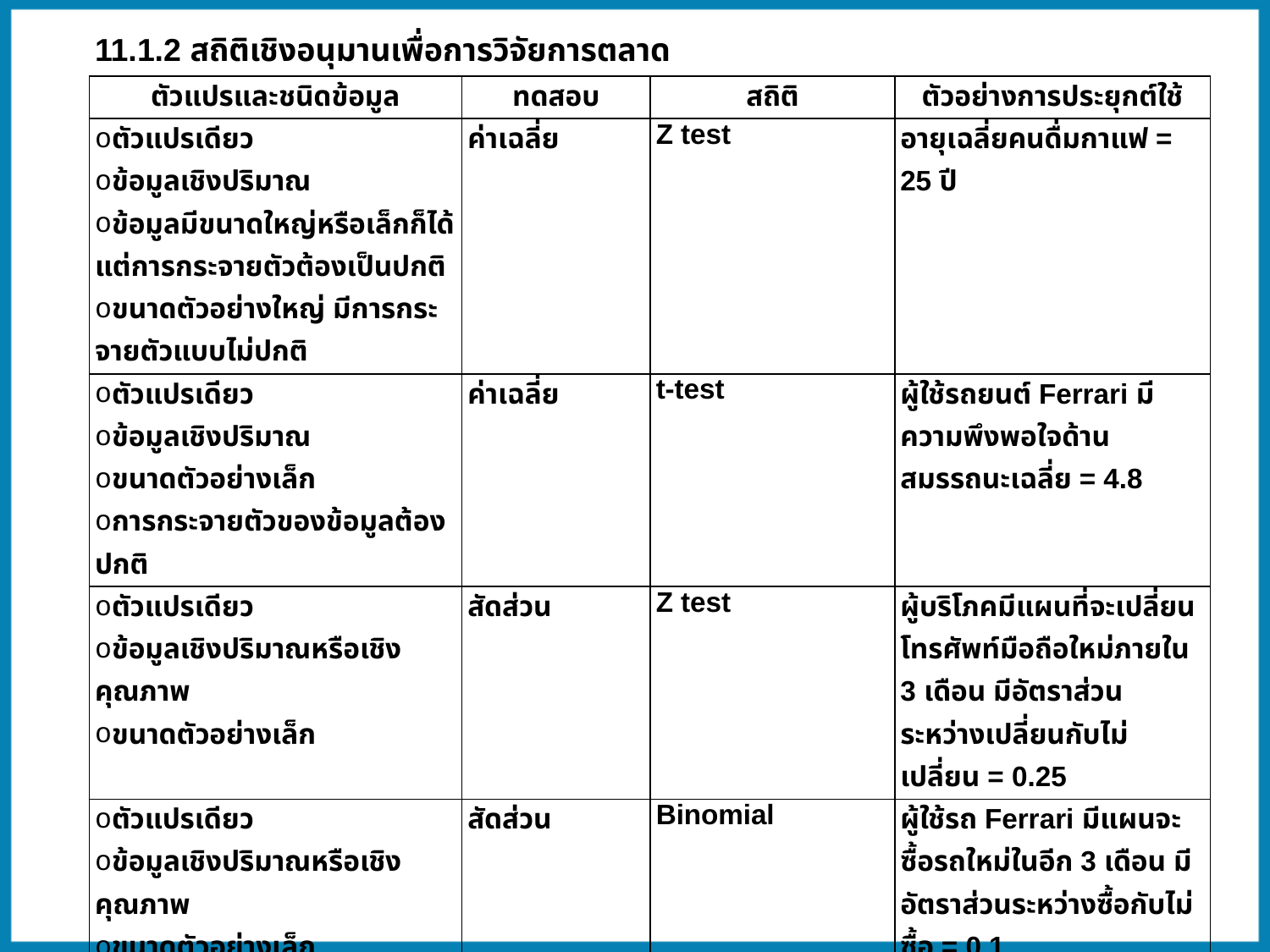

| 11.1.2 สถิติเชิงอนุมานเพื่อการวิจัยการตลาด |  |  |  |
| --- | --- | --- | --- |
| ตัวแปรและชนิดข้อมูล | ทดสอบ | สถิติ | ตัวอย่างการประยุกต์ใช้ |
| ตัวแปรเดียว ข้อมูลเชิงปริมาณ ข้อมูลมีขนาดใหญ่หรือเล็กก็ได้ แต่การกระจายตัวต้องเป็นปกติ ขนาดตัวอย่างใหญ่ มีการกระจายตัวแบบไม่ปกติ | ค่าเฉลี่ย | Z test | อายุเฉลี่ยคนดื่มกาแฟ = 25 ปี |
| ตัวแปรเดียว ข้อมูลเชิงปริมาณ ขนาดตัวอย่างเล็ก การกระจายตัวของข้อมูลต้องปกติ | ค่าเฉลี่ย | t-test | ผู้ใช้รถยนต์ Ferrari มีความพึงพอใจด้านสมรรถนะเฉลี่ย = 4.8 |
| ตัวแปรเดียว ข้อมูลเชิงปริมาณหรือเชิงคุณภาพ ขนาดตัวอย่างเล็ก | สัดส่วน | Z test | ผู้บริโภคมีแผนที่จะเปลี่ยนโทรศัพท์มือถือใหม่ภายใน 3 เดือน มีอัตราส่วนระหว่างเปลี่ยนกับไม่เปลี่ยน = 0.25 |
| ตัวแปรเดียว ข้อมูลเชิงปริมาณหรือเชิงคุณภาพ ขนาดตัวอย่างเล็ก | สัดส่วน | Binomial | ผู้ใช้รถ Ferrari มีแผนจะซื้อรถใหม่ในอีก 3 เดือน มีอัตราส่วนระหว่างซื้อกับไม่ซื้อ = 0.1 |
| ตัวแปรสองตัว N/O -------> I/R | ค่าเฉลี่ย | t-test | ผู้ชายและผู้หญิงมีความพึงพอใจเฉลี่ยต่อการบริการร้านอาหารของโรงแรมไม่แตกต่างกัน |
| ตัวแปรต้นสองตัวขึ้นไป N/O -------> I/R | ค่าเฉลี่ย | การวิเคราะห์ความแปรปรวน (ANOVA) | อาชีพรับราชการ อาชีพพนักงานเอกชน และอาชีพทำธุรกิจส่วนตัว มีการใช้จ่ายเงินเฉลี่ยในการท่องเที่ยวต่อปีไม่แตกต่างกัน |